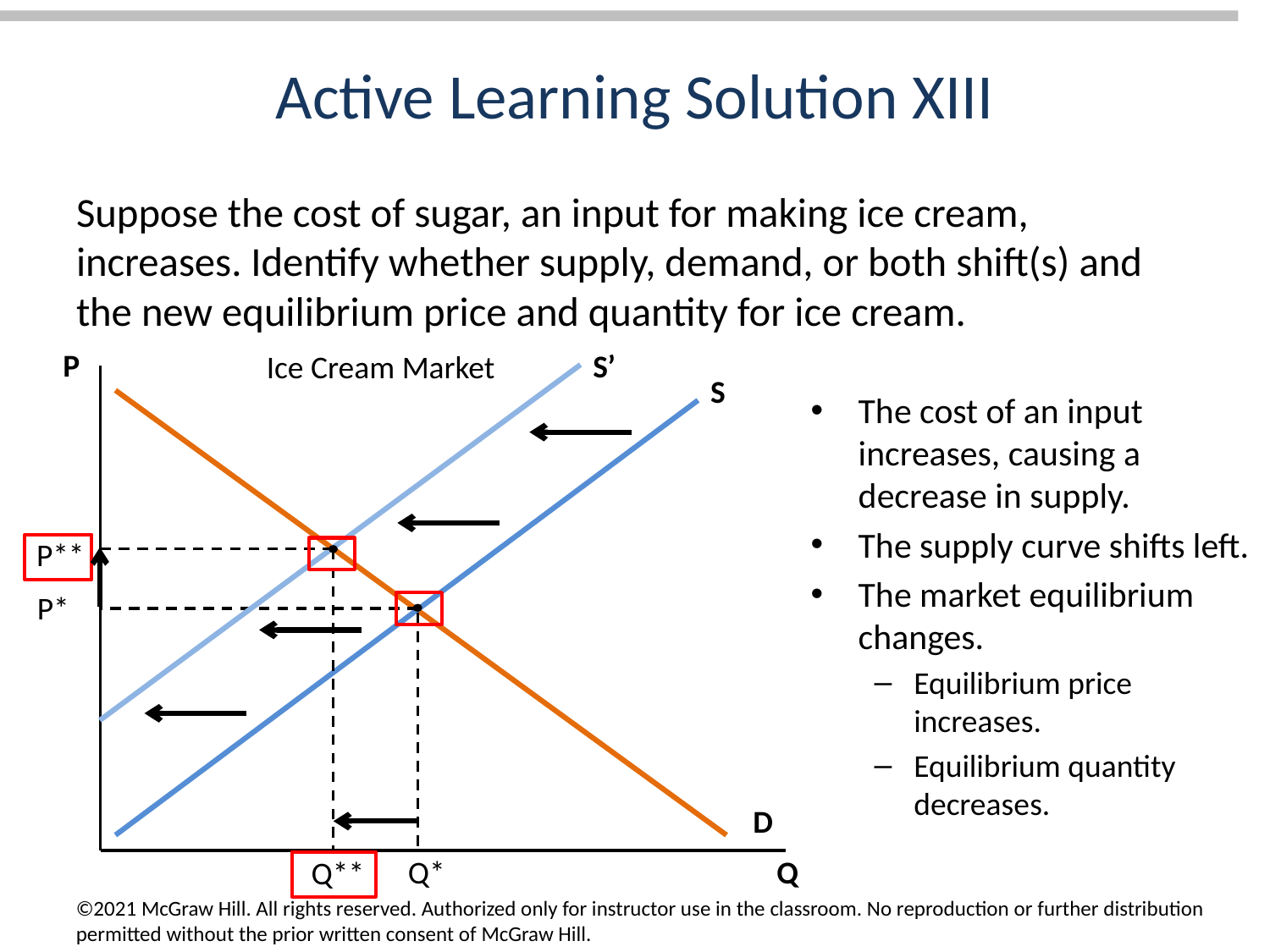

# Active Learning Solution XIII
Suppose the cost of sugar, an input for making ice cream, increases. Identify whether supply, demand, or both shift(s) and the new equilibrium price and quantity for ice cream.
P
S’
Ice Cream Market
S
The cost of an input increases, causing a decrease in supply.
The supply curve shifts left.
The market equilibrium changes.
Equilibrium price increases.
Equilibrium quantity decreases.

P**

P*

D
Q
Q*
Q**